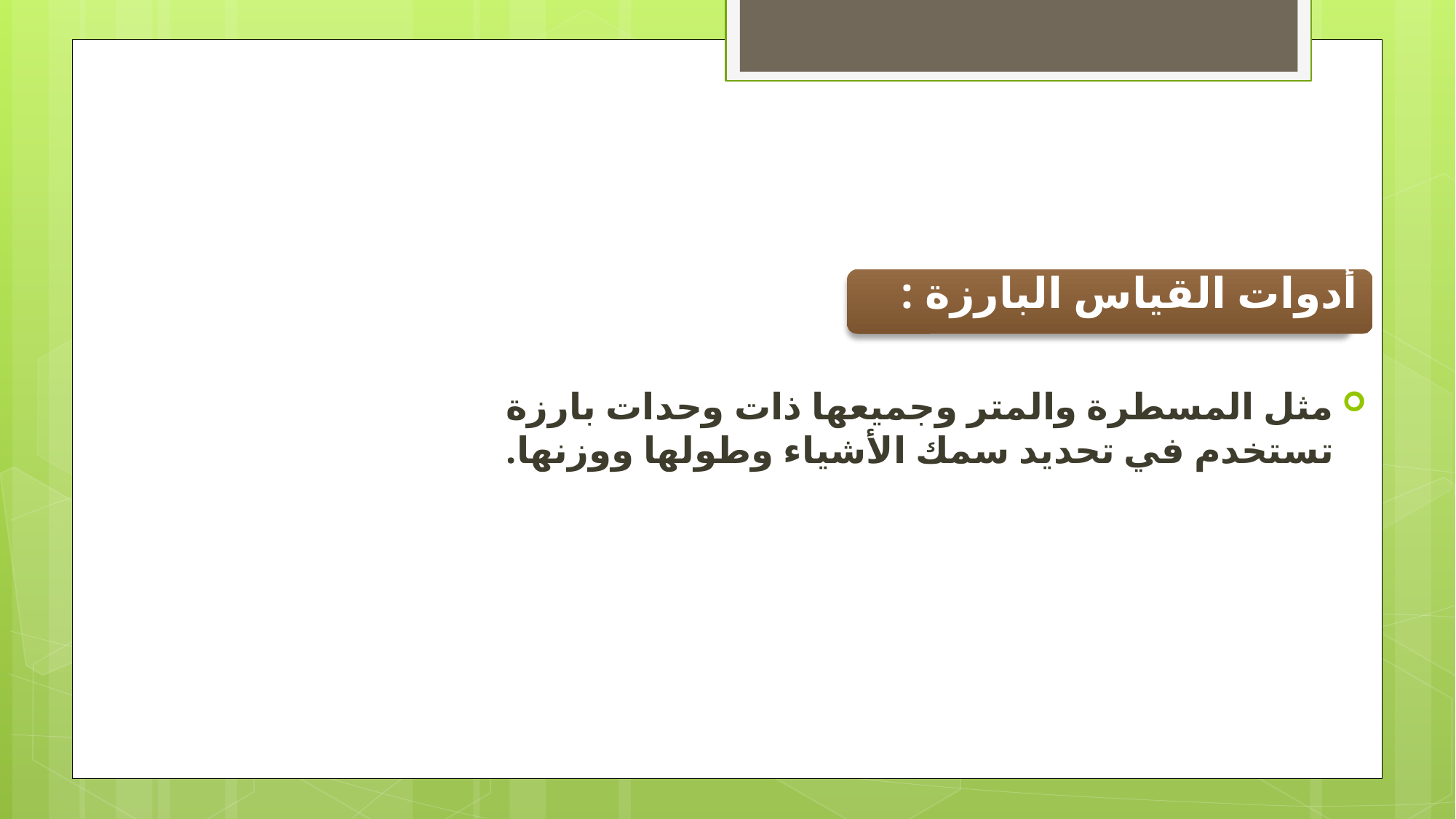

#
 أدوات القياس البارزة :

مثل المسطرة والمتر وجميعها ذات وحدات بارزة تستخدم في تحديد سمك الأشياء وطولها ووزنها.